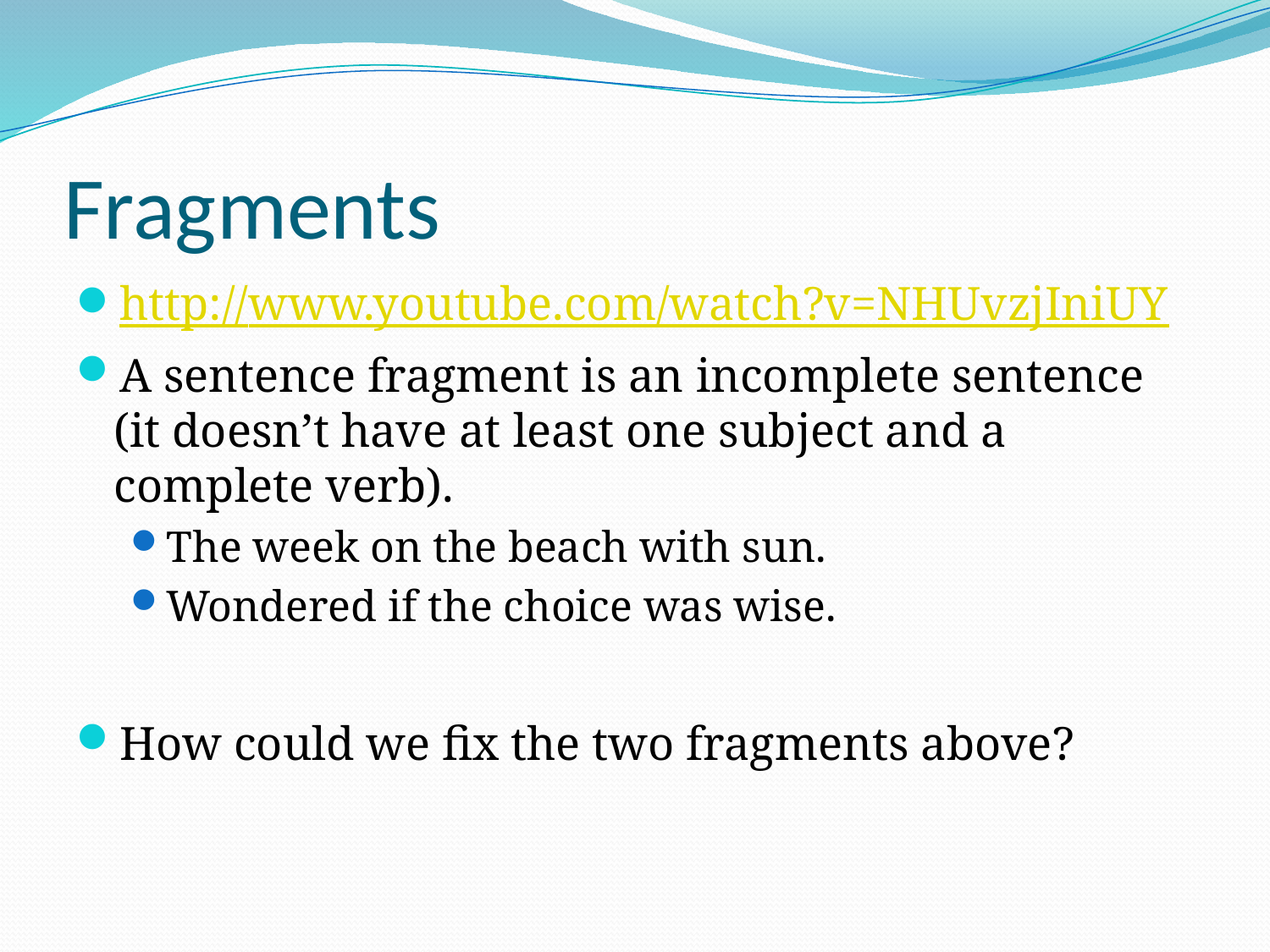

# Fragments
http://www.youtube.com/watch?v=NHUvzjIniUY
A sentence fragment is an incomplete sentence (it doesn’t have at least one subject and a complete verb).
The week on the beach with sun.
Wondered if the choice was wise.

How could we fix the two fragments above?